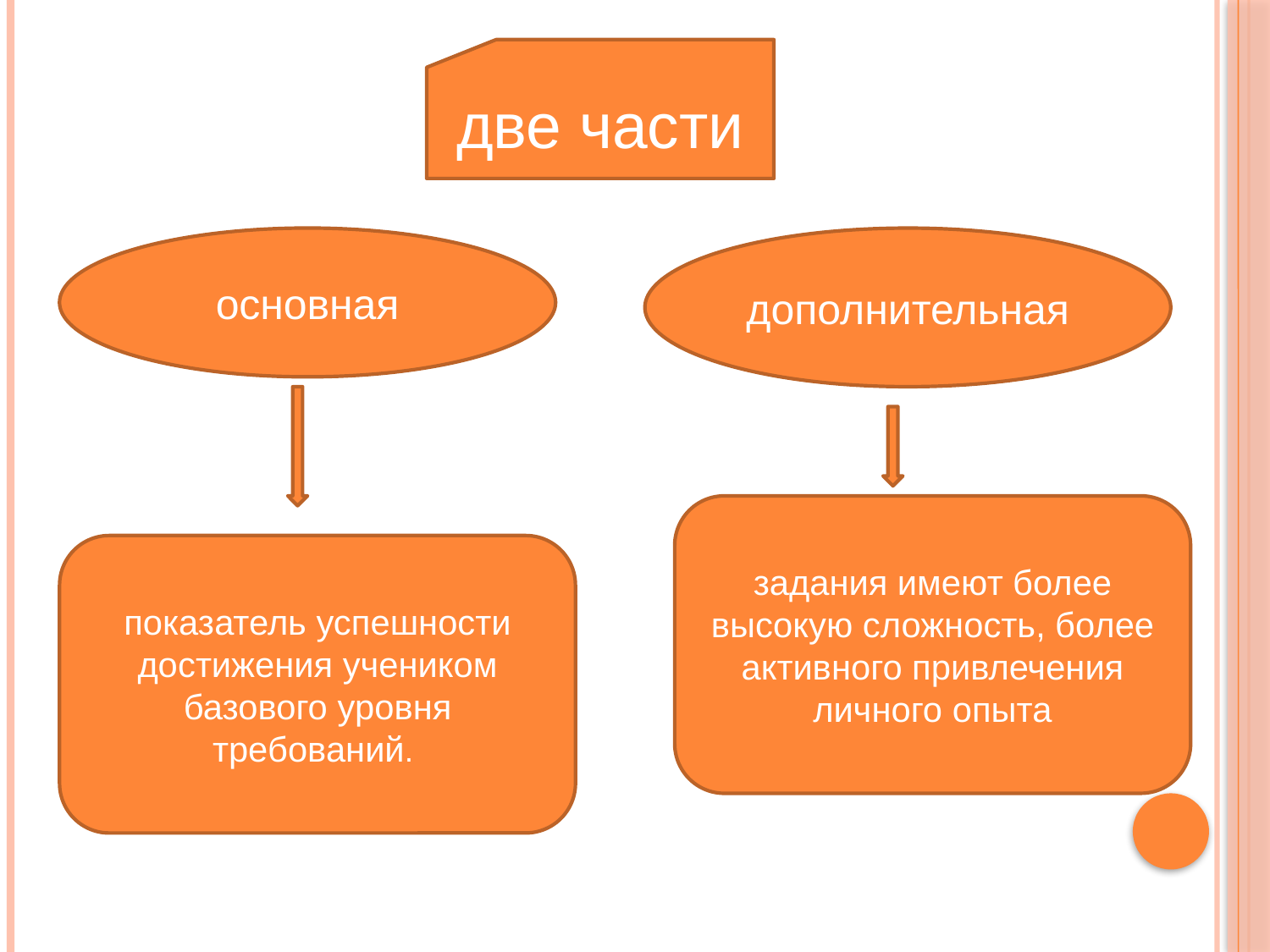

#
две части

основная
дополнительная

задания имеют более высокую сложность, более активного привлечения личного опыта
показатель успешности достижения учеником базового уровня требований.